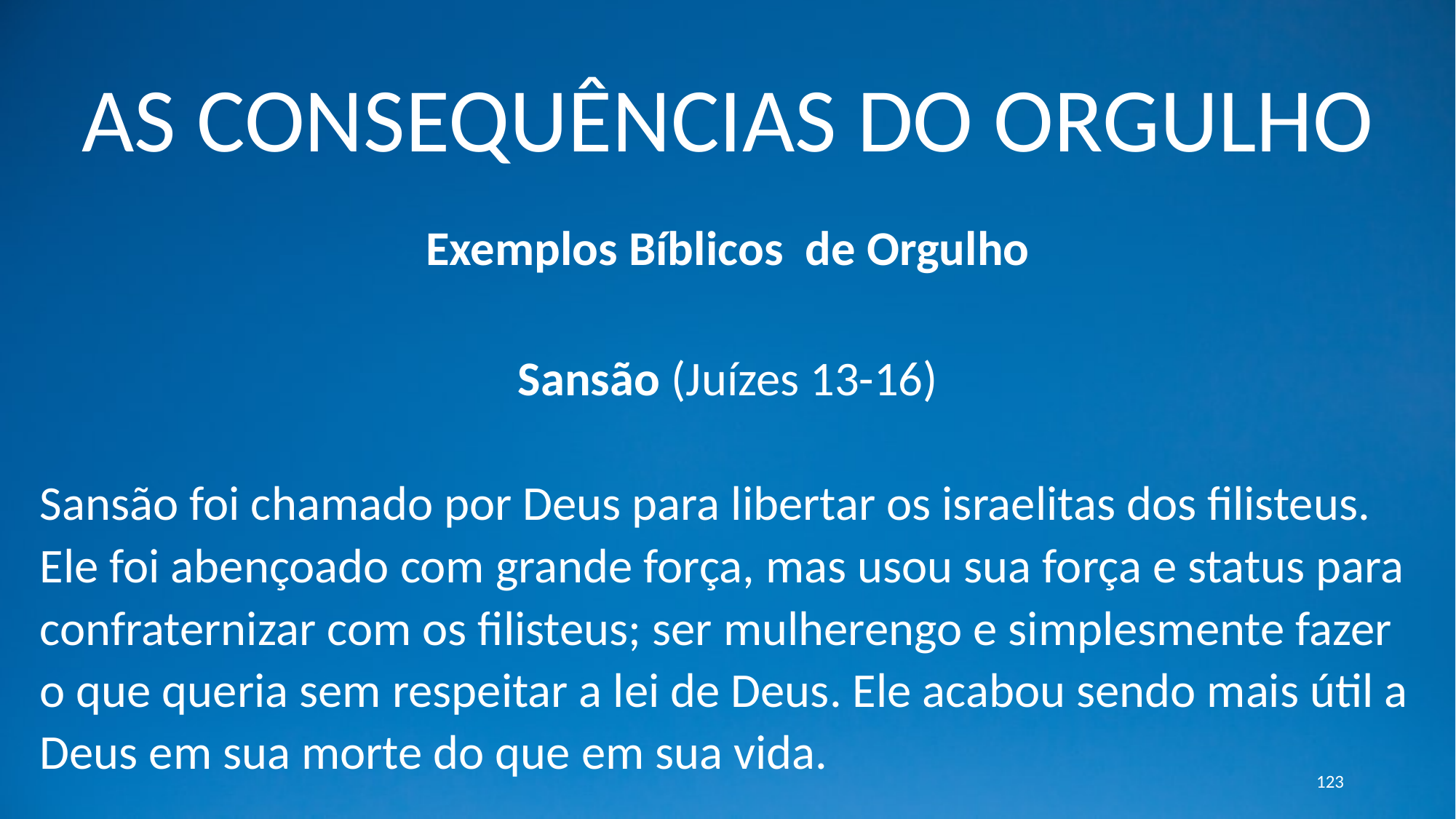

# AS CONSEQUÊNCIAS DO ORGULHO
Exemplos Bíblicos  de Orgulho

Sansão (Juízes 13-16)

Sansão foi chamado por Deus para libertar os israelitas dos filisteus. Ele foi abençoado com grande força, mas usou sua força e status para confraternizar com os filisteus; ser mulherengo e simplesmente fazer o que queria sem respeitar a lei de Deus. Ele acabou sendo mais útil a
Deus em sua morte do que em sua vida.
123